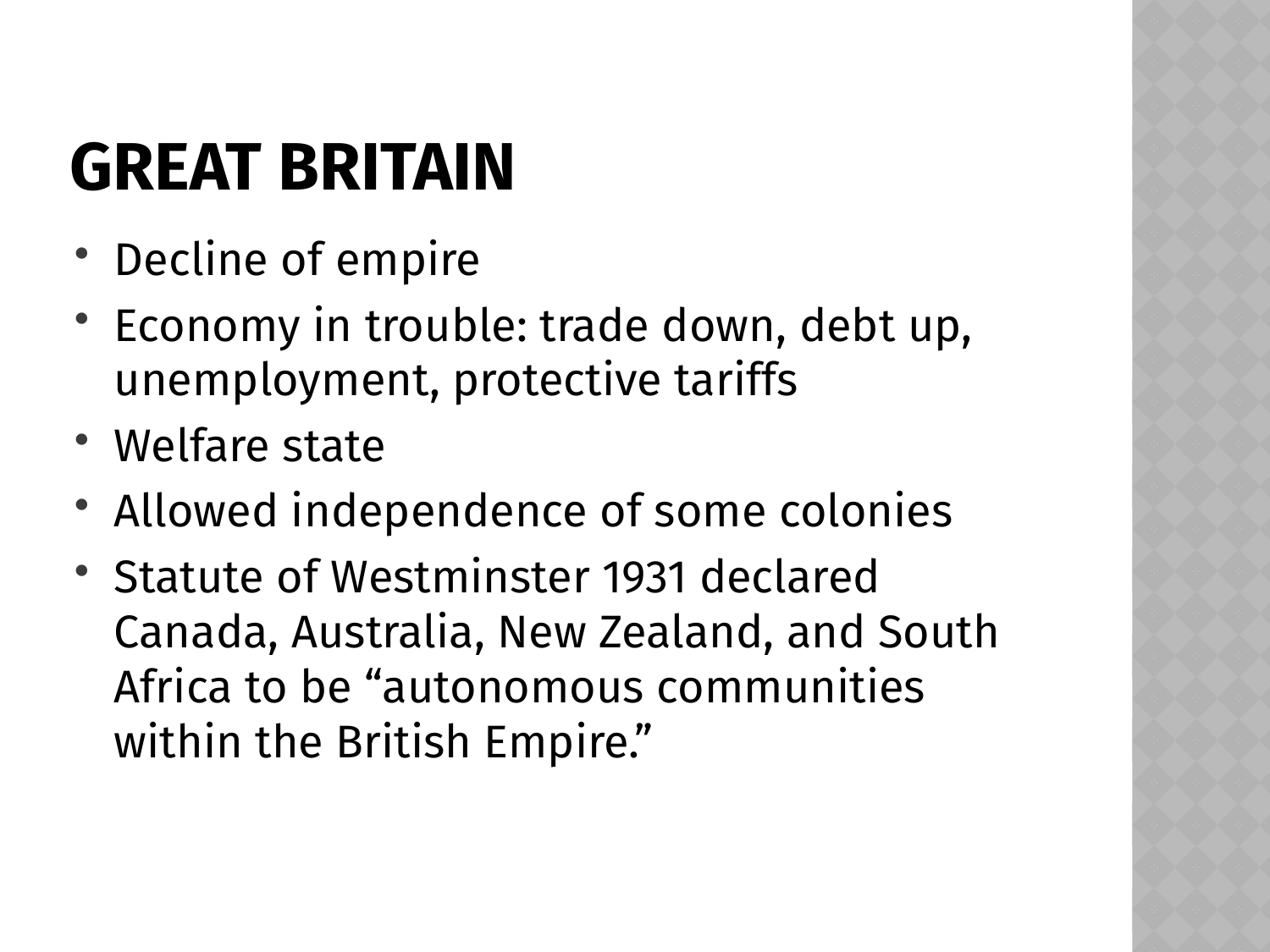

# Great britain
Decline of empire
Economy in trouble: trade down, debt up, unemployment, protective tariffs
Welfare state
Allowed independence of some colonies
Statute of Westminster 1931 declared Canada, Australia, New Zealand, and South Africa to be “autonomous communities within the British Empire.”